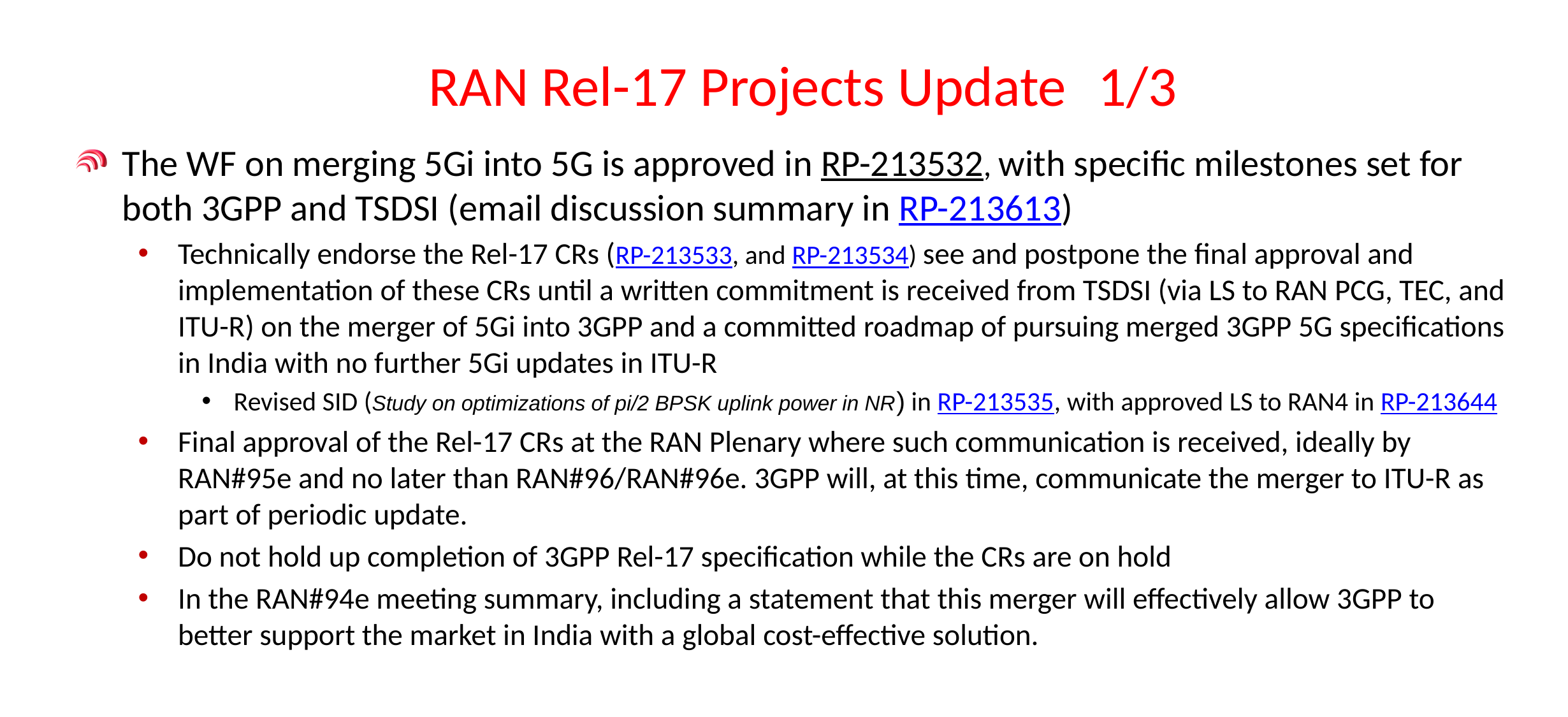

# RAN Rel-17 Projects Update	1/3
The WF on merging 5Gi into 5G is approved in RP-213532, with specific milestones set for both 3GPP and TSDSI (email discussion summary in RP-213613)
Technically endorse the Rel-17 CRs (RP-213533, and RP-213534) see and postpone the final approval and implementation of these CRs until a written commitment is received from TSDSI (via LS to RAN PCG, TEC, and ITU-R) on the merger of 5Gi into 3GPP and a committed roadmap of pursuing merged 3GPP 5G specifications in India with no further 5Gi updates in ITU-R
Revised SID (Study on optimizations of pi/2 BPSK uplink power in NR) in RP-213535, with approved LS to RAN4 in RP-213644
Final approval of the Rel-17 CRs at the RAN Plenary where such communication is received, ideally by RAN#95e and no later than RAN#96/RAN#96e. 3GPP will, at this time, communicate the merger to ITU-R as part of periodic update.
Do not hold up completion of 3GPP Rel-17 specification while the CRs are on hold
In the RAN#94e meeting summary, including a statement that this merger will effectively allow 3GPP to better support the market in India with a global cost-effective solution.